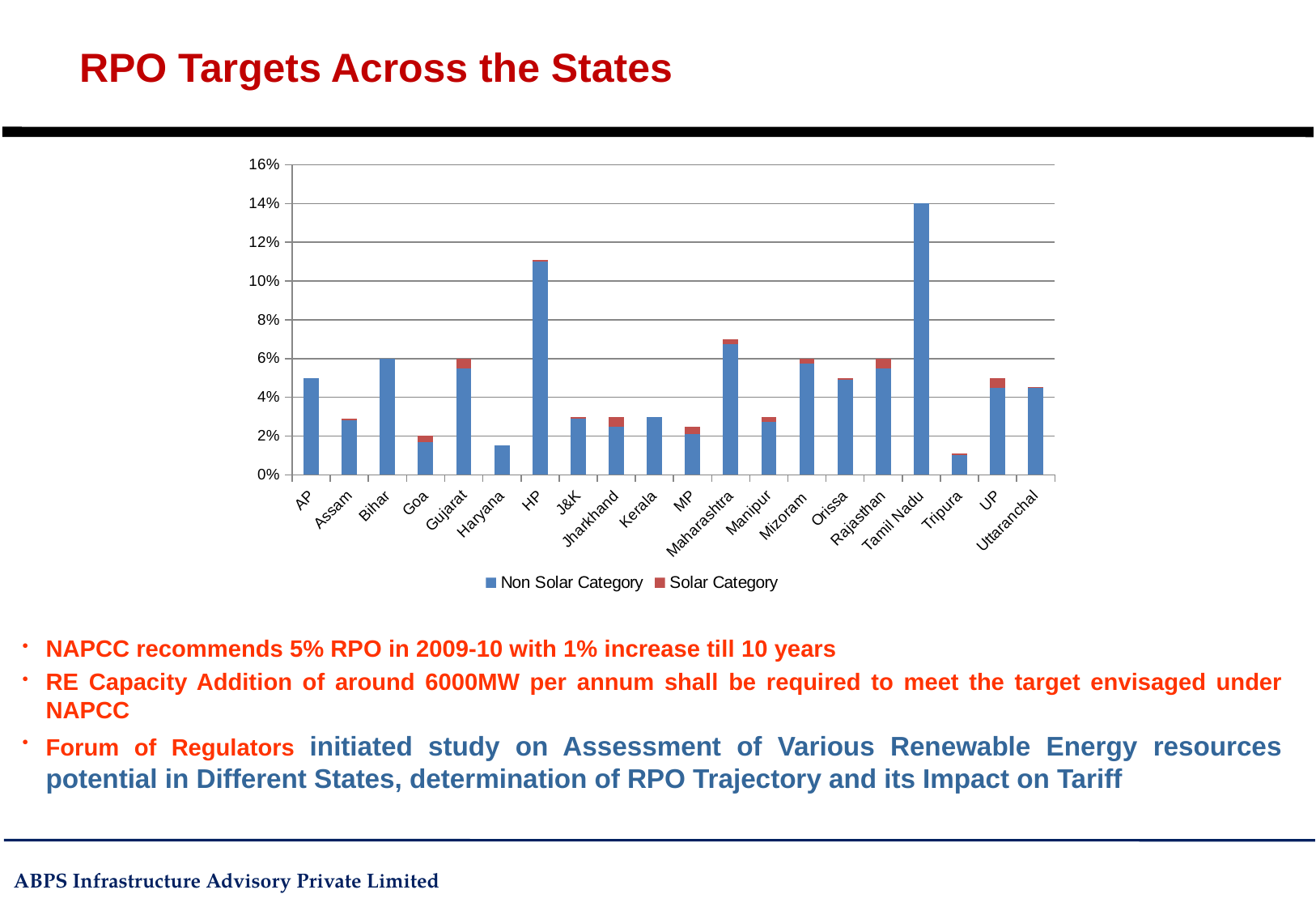

# RPO Targets Across the States

### Chart

| Category | Non Solar Category | Solar Category |
|---|---|---|
| AP | 0.05000000000000003 | None |
| Assam | 0.02800000000000001 | 0.0010000000000000018 |
| Bihar | 0.06000000000000004 | None |
| Goa | 0.017000000000000022 | 0.003000000000000005 |
| Gujarat | 0.05500000000000006 | 0.005000000000000007 |
| Haryana | 0.014999999999999998 | 0.0 |
| HP | 0.11000000000000004 | 0.0010000000000000018 |
| J&K | 0.029000000000000015 | 0.0010000000000000018 |
| Jharkhand | 0.025000000000000015 | 0.005000000000000007 |
| Kerala | 0.030000000000000044 | None |
| MP | 0.021000000000000015 | 0.004000000000000007 |
| Maharashtra | 0.06750000000000007 | 0.002500000000000004 |
| Manipur | 0.02750000000000003 | 0.002500000000000004 |
| Mizoram  | 0.05750000000000003 | 0.002500000000000004 |
| Orissa | 0.04900000000000009 | 0.0010000000000000018 |
| Rajasthan | 0.05500000000000006 | 0.005000000000000007 |
| Tamil Nadu | 0.14 | 0.0 |
| Tripura | 0.010000000000000007 | 0.0010000000000000018 |
| UP | 0.04500000000000003 | 0.005000000000000007 |
| Uttaranchal | 0.04500000000000003 | 0.00025000000000000055 |
NAPCC recommends 5% RPO in 2009-10 with 1% increase till 10 years
RE Capacity Addition of around 6000MW per annum shall be required to meet the target envisaged under NAPCC
Forum of Regulators initiated study on Assessment of Various Renewable Energy resources potential in Different States, determination of RPO Trajectory and its Impact on Tariff